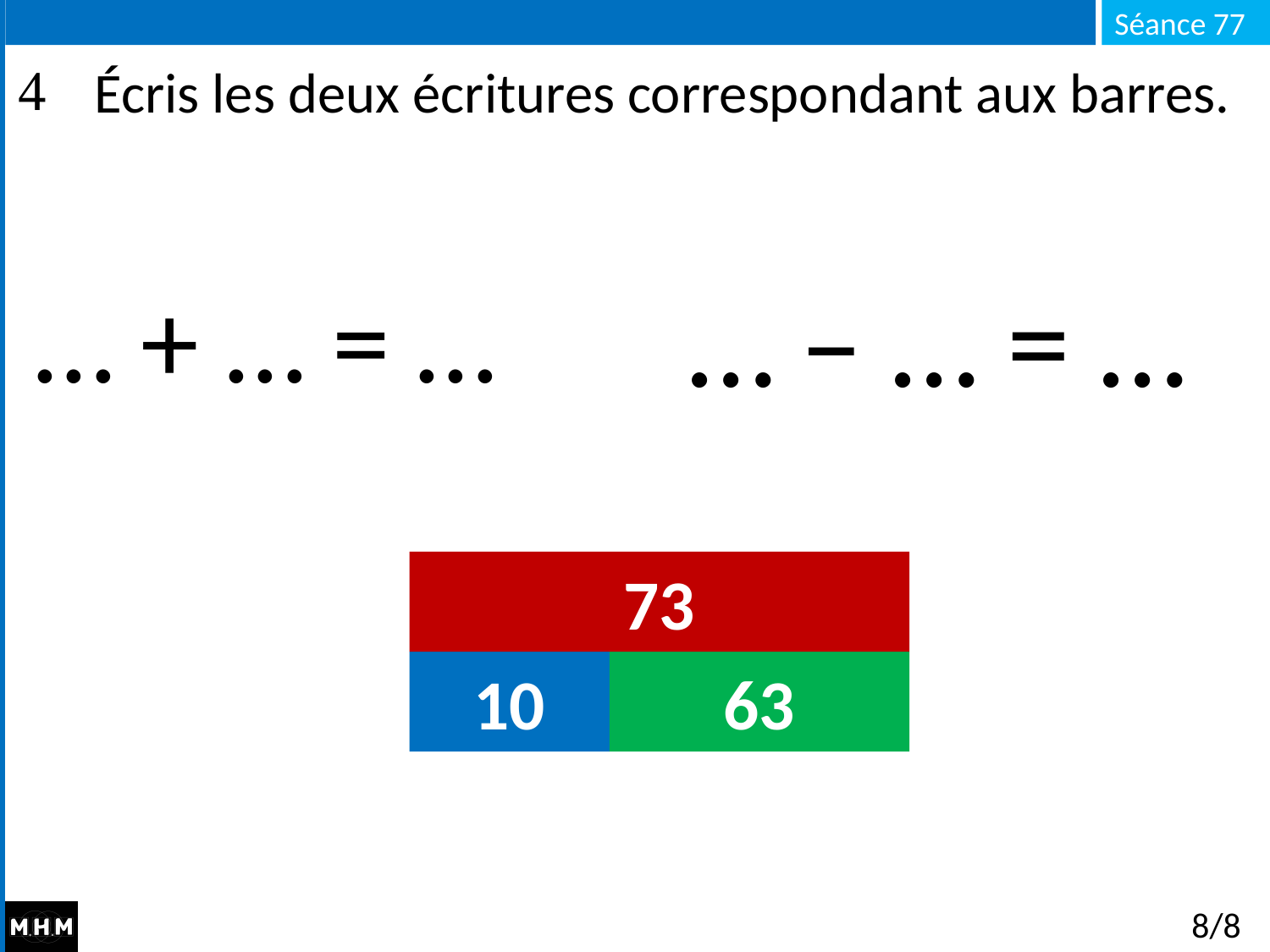

# Écris les deux écritures correspondant aux barres.
…  ­̶  … = …
… + … = …
73
10
63
8/8